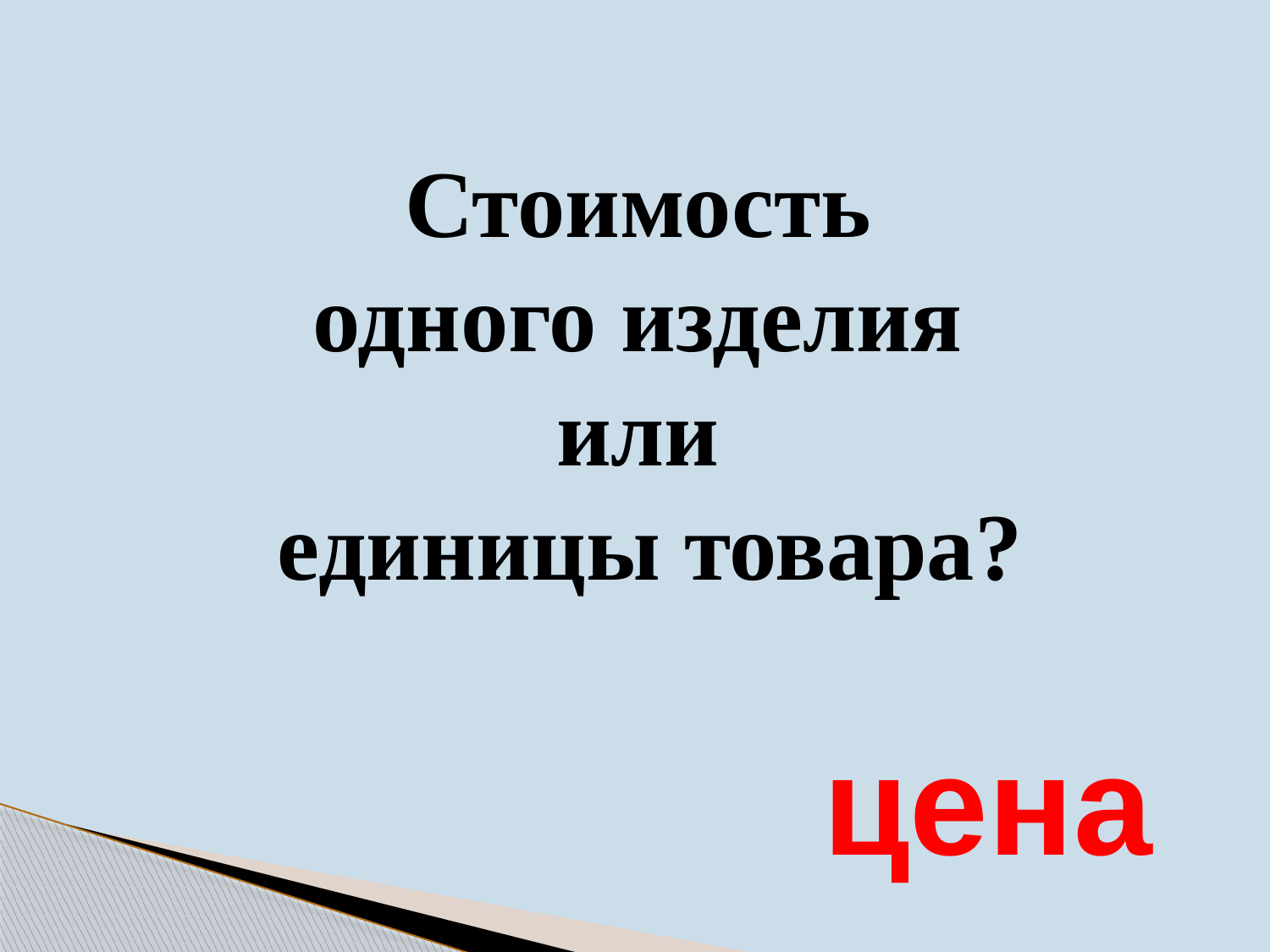

Стоимость
одного изделия
или
единицы товара?

цена